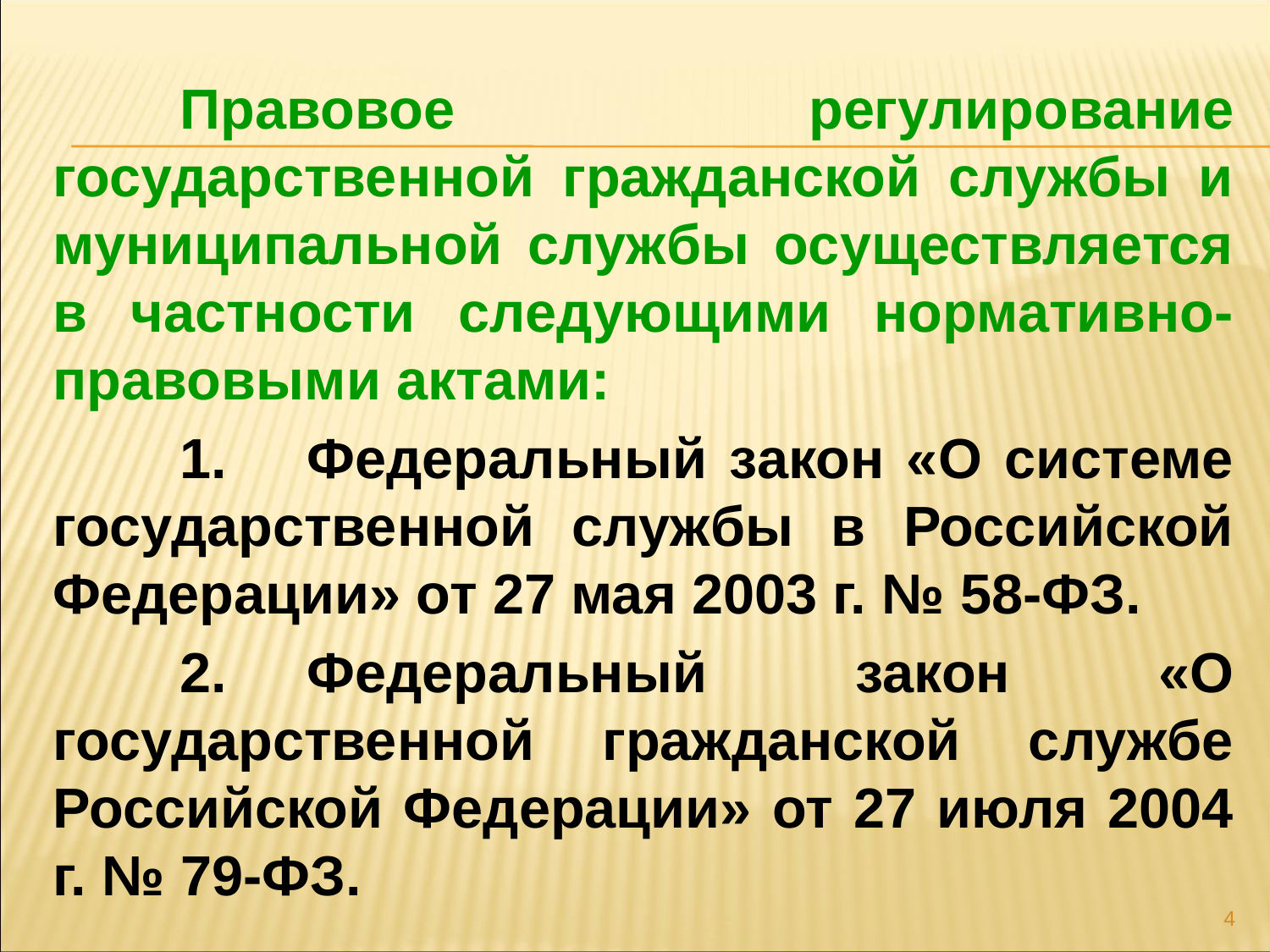

Правовое регулирование государственной гражданской службы и муниципальной службы осуществляется в частности следующими нормативно-правовыми актами:
	1.	Федеральный закон «О системе государственной службы в Российской Федерации» от 27 мая 2003 г. № 58-ФЗ.
	2.	Федеральный закон «О государственной гражданской службе Российской Федерации» от 27 июля 2004 г. № 79-ФЗ.
4